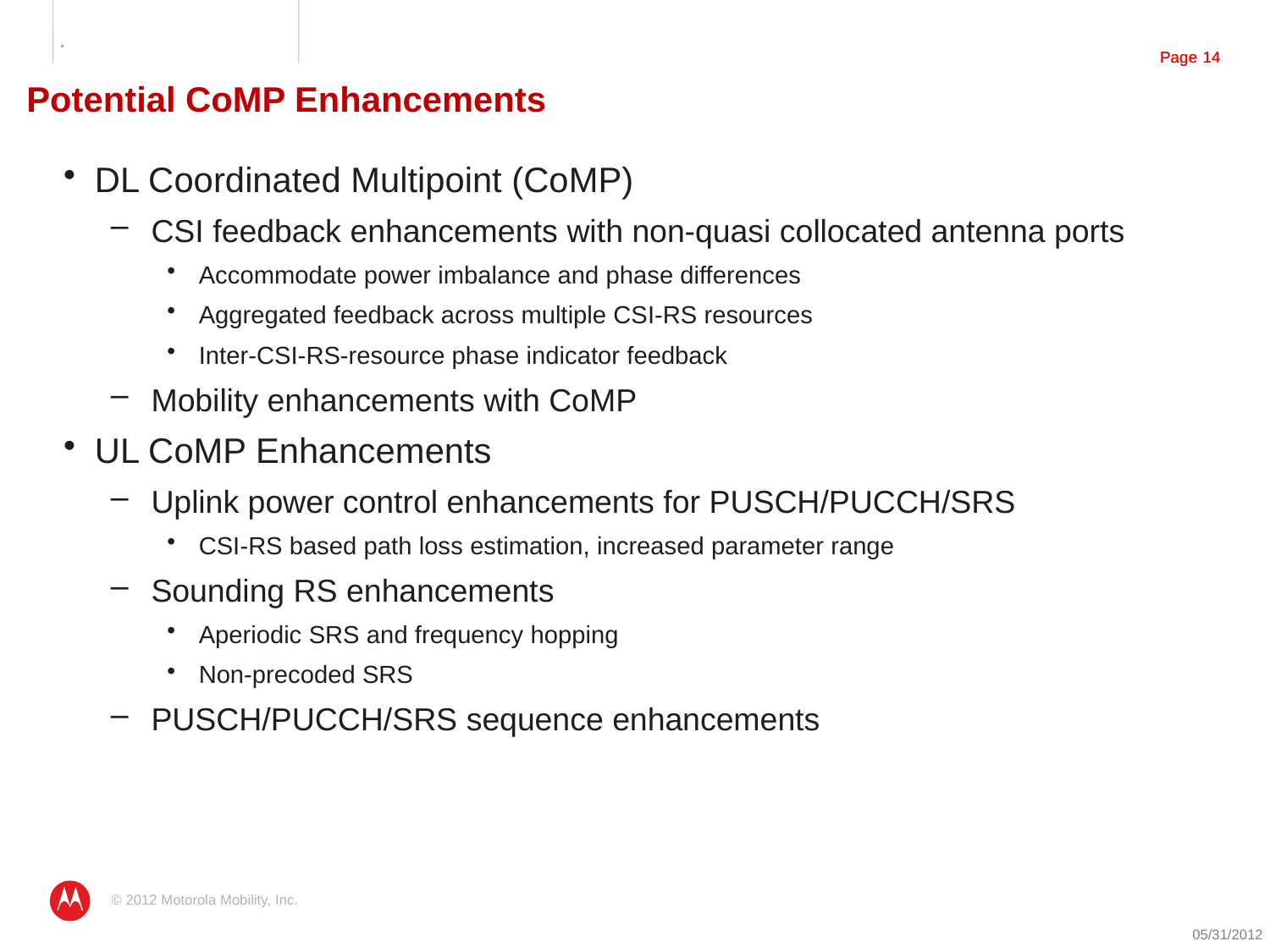

Potential CoMP Enhancements
DL Coordinated Multipoint (CoMP)
CSI feedback enhancements with non-quasi collocated antenna ports
Accommodate power imbalance and phase differences
Aggregated feedback across multiple CSI-RS resources
Inter-CSI-RS-resource phase indicator feedback
Mobility enhancements with CoMP
UL CoMP Enhancements
Uplink power control enhancements for PUSCH/PUCCH/SRS
CSI-RS based path loss estimation, increased parameter range
Sounding RS enhancements
Aperiodic SRS and frequency hopping
Non-precoded SRS
PUSCH/PUCCH/SRS sequence enhancements
© 2012 Motorola Mobility, Inc.
05/31/2012